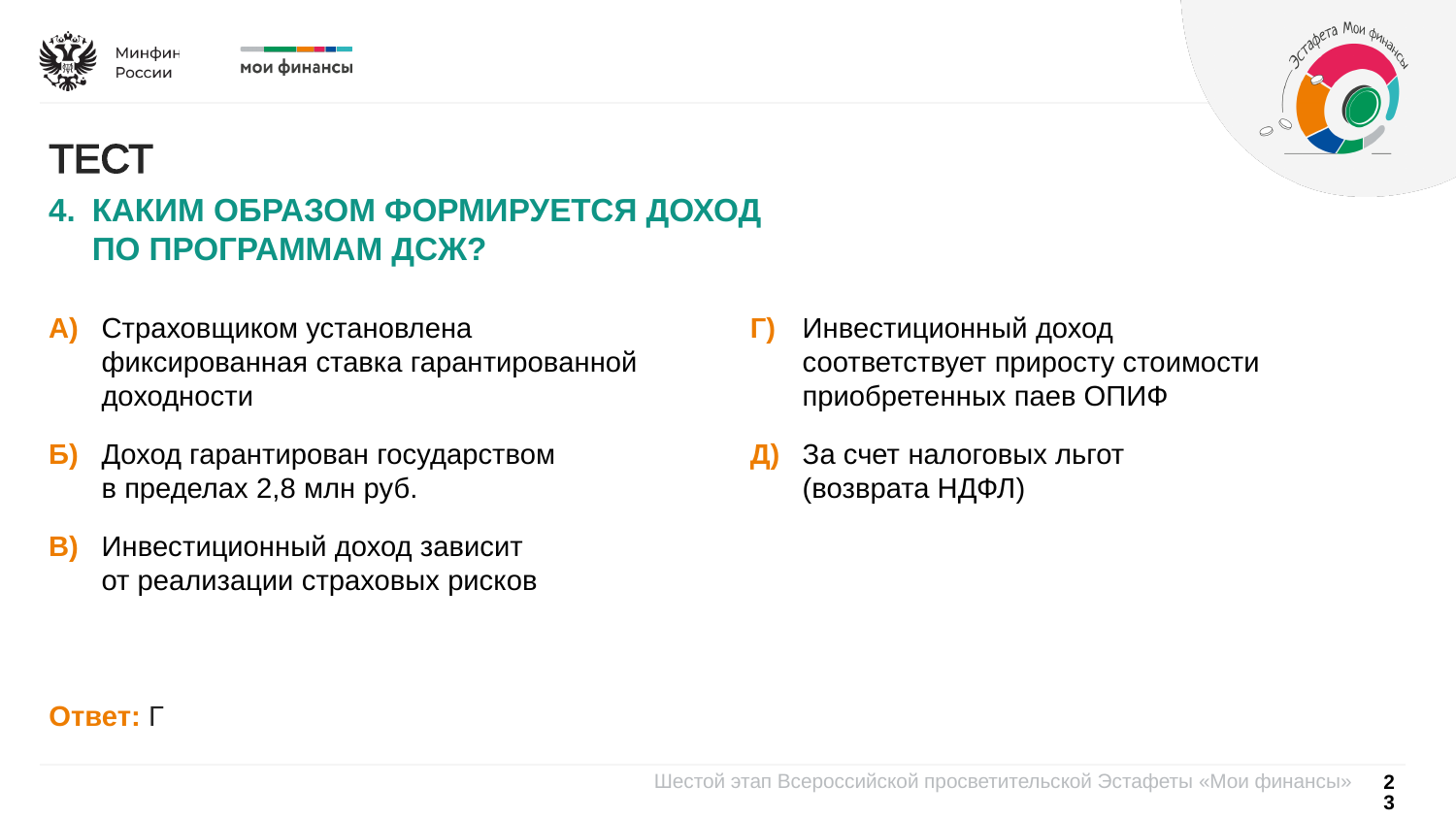

ТЕСТ
КАКИМ ОБРАЗОМ ФОРМИРУЕТСЯ ДОХОД ПО ПРОГРАММАМ ДСЖ?
А)
Б)
В)
Страховщиком установлена фиксированная ставка гарантированной доходности
Доход гарантирован государством
в пределах 2,8 млн руб.
Инвестиционный доход зависит
от реализации страховых рисков
Г)
Д)
Инвестиционный доход соответствует приросту стоимости приобретенных паев ОПИФ
За счет налоговых льгот
(возврата НДФЛ)
Ответ: Г
23